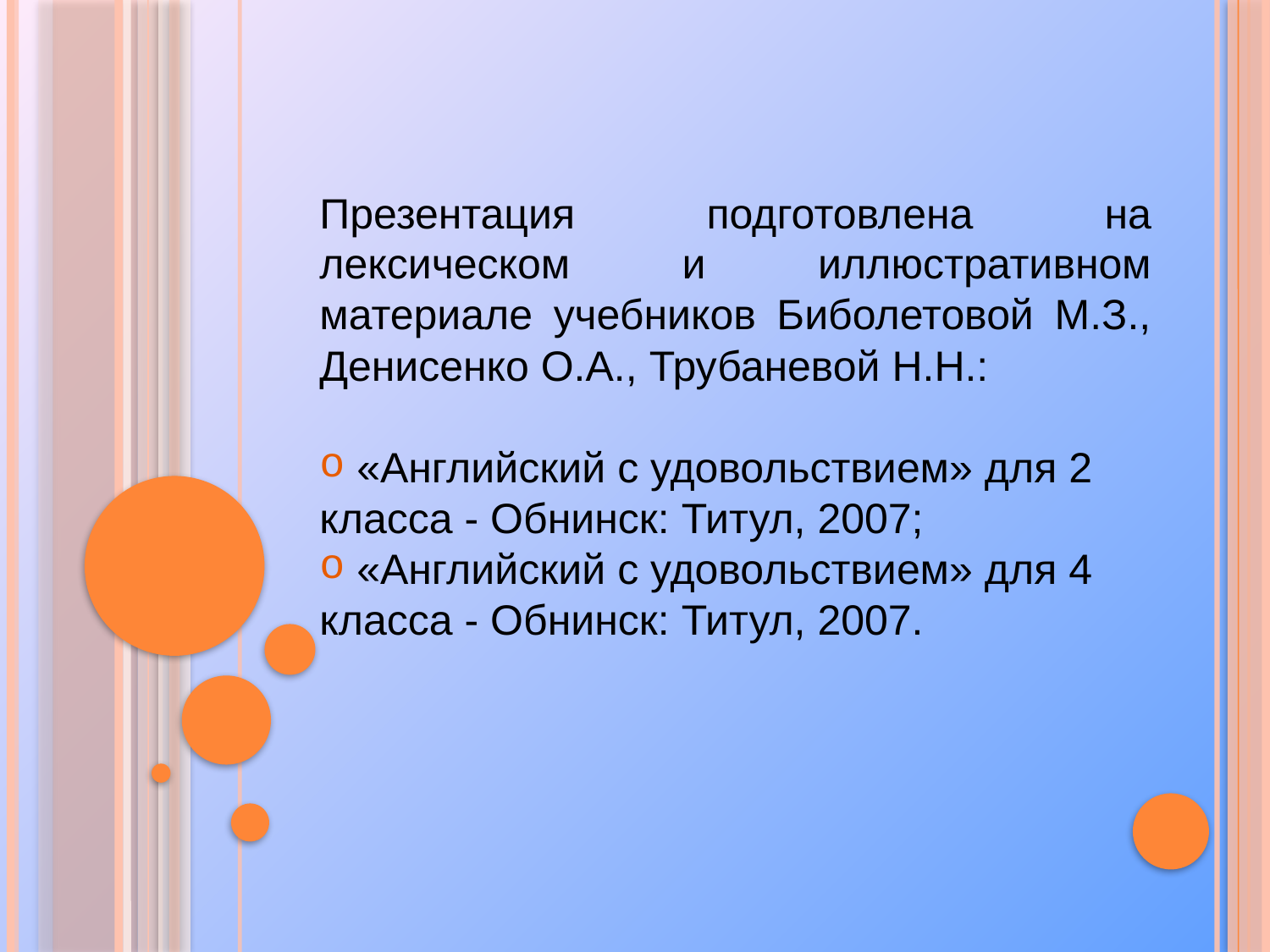

Презентация подготовлена на лексическом и иллюстративном материале учебников Биболетовой М.З., Денисенко О.А., Трубаневой Н.Н.:

 «Английский с удовольствием» для 2 класса - Обнинск: Титул, 2007;
 «Английский с удовольствием» для 4 класса - Обнинск: Титул, 2007.